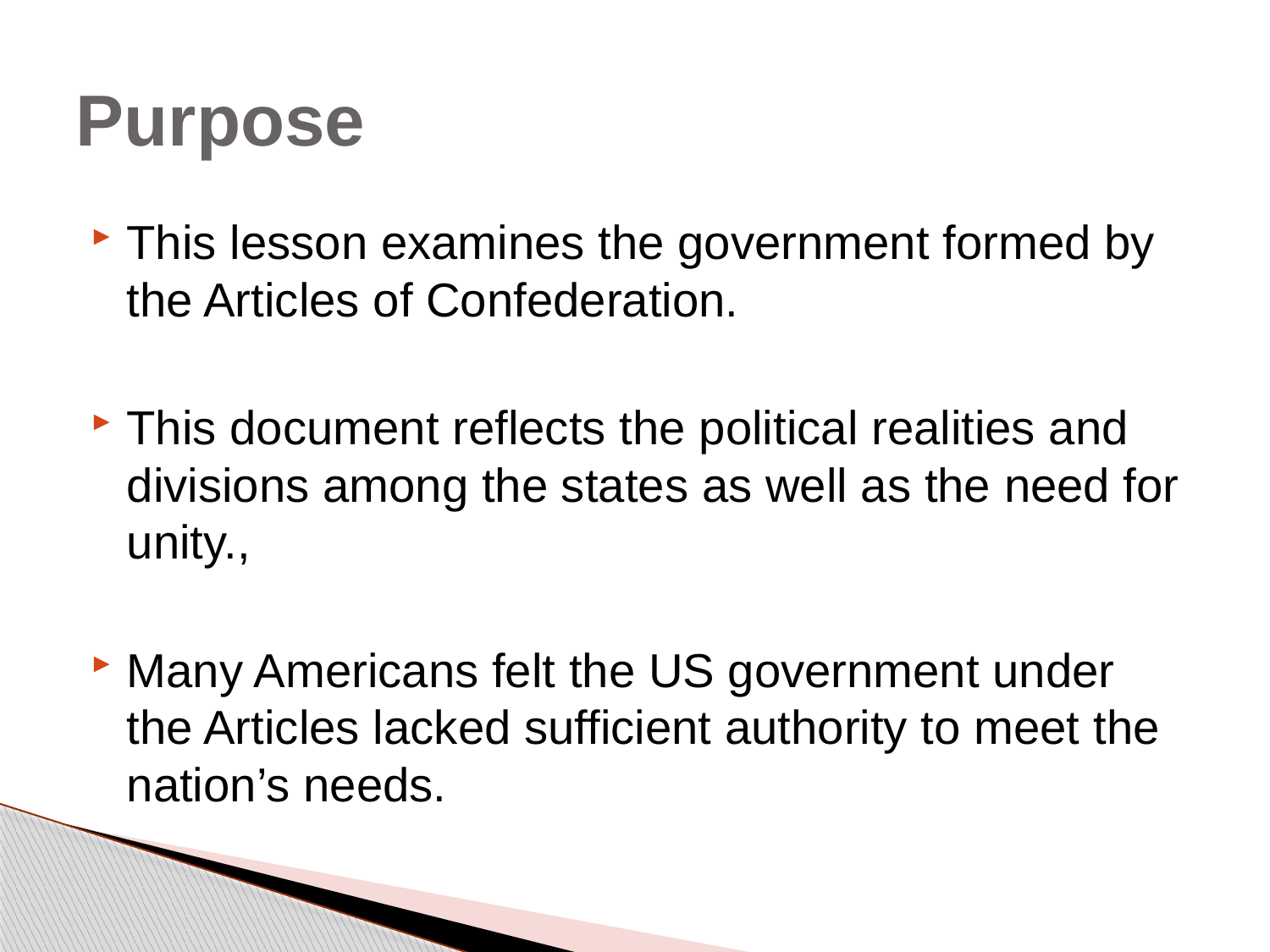

# Purpose
This lesson examines the government formed by the Articles of Confederation.

This document reflects the political realities and divisions among the states as well as the need for unity.,

Many Americans felt the US government under the Articles lacked sufficient authority to meet the nation’s needs.